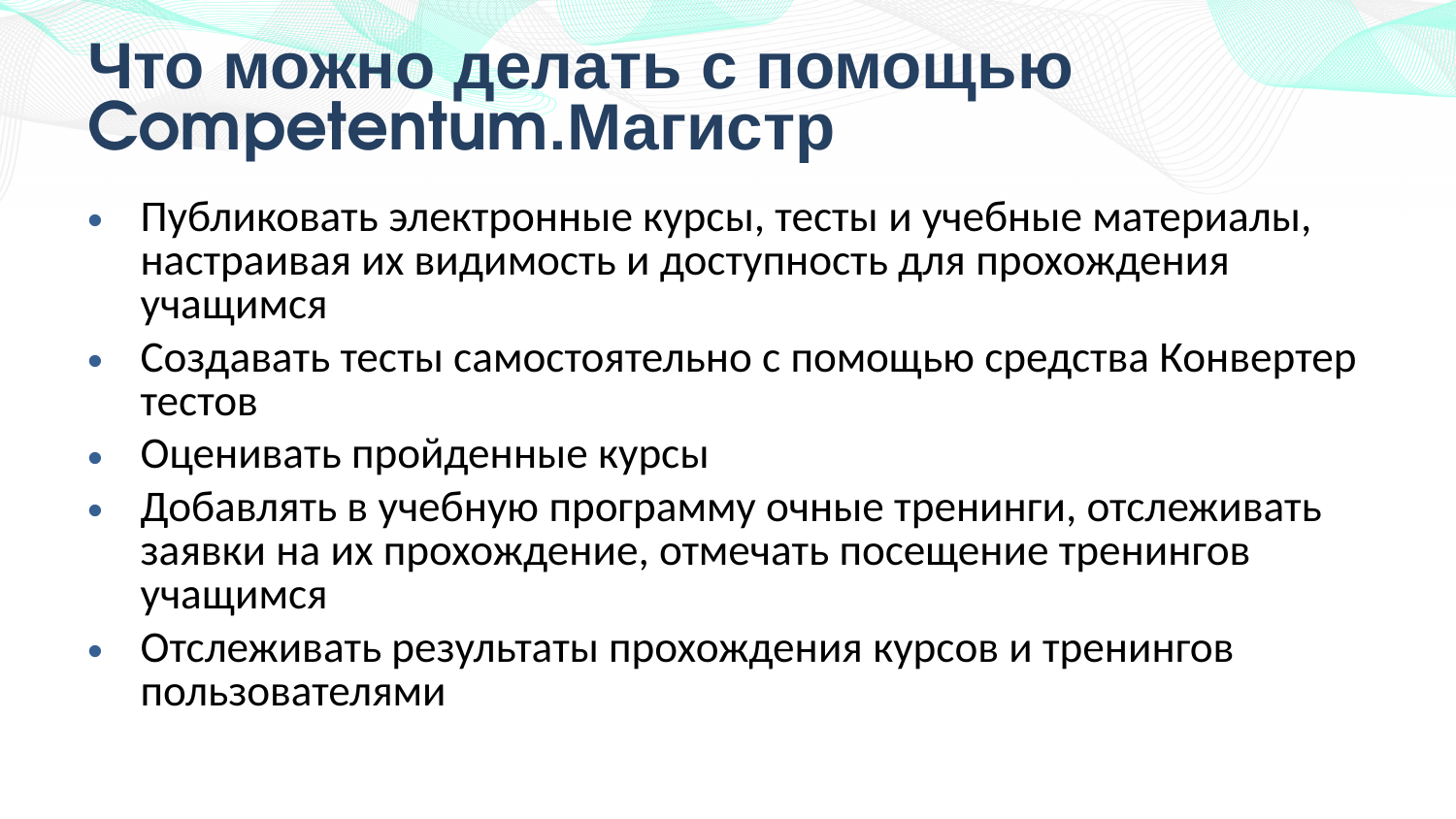

# Что можно делать с помощью Competentum.Магистр
Публиковать электронные курсы, тесты и учебные материалы, настраивая их видимость и доступность для прохождения учащимся
Создавать тесты самостоятельно с помощью средства Конвертер тестов
Оценивать пройденные курсы
Добавлять в учебную программу очные тренинги, отслеживать заявки на их прохождение, отмечать посещение тренингов учащимся
Отслеживать результаты прохождения курсов и тренингов пользователями